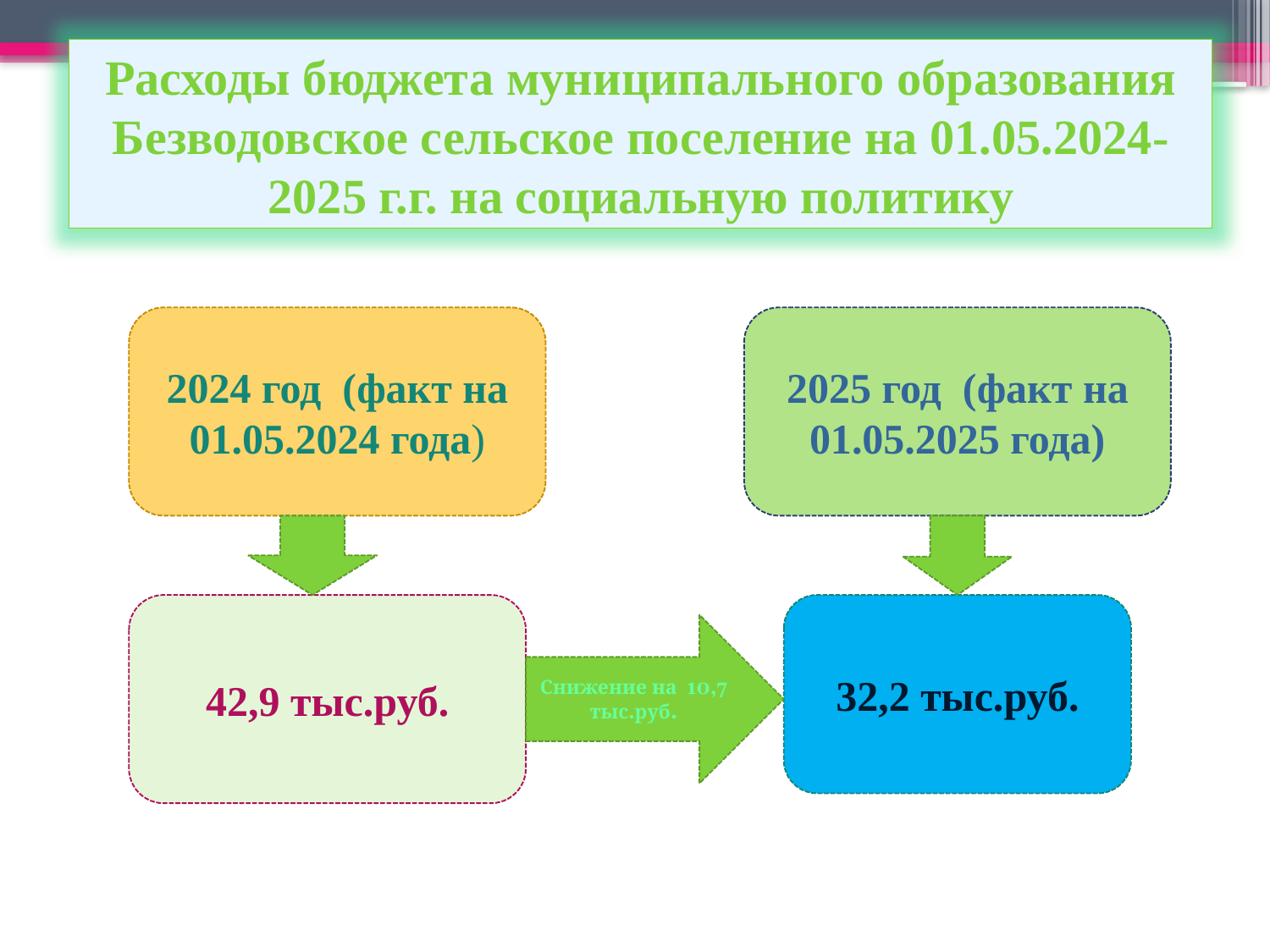

Расходы бюджета муниципального образования Безводовское сельское поселение на 01.05.2024-2025 г.г. на социальную политику
2024 год  (факт на 01.05.2024 года)
2025 год  (факт на 01.05.2025 года)

42,9 тыс.руб.
32,2 тыс.руб.
Снижение на  10,7 тыс.руб.